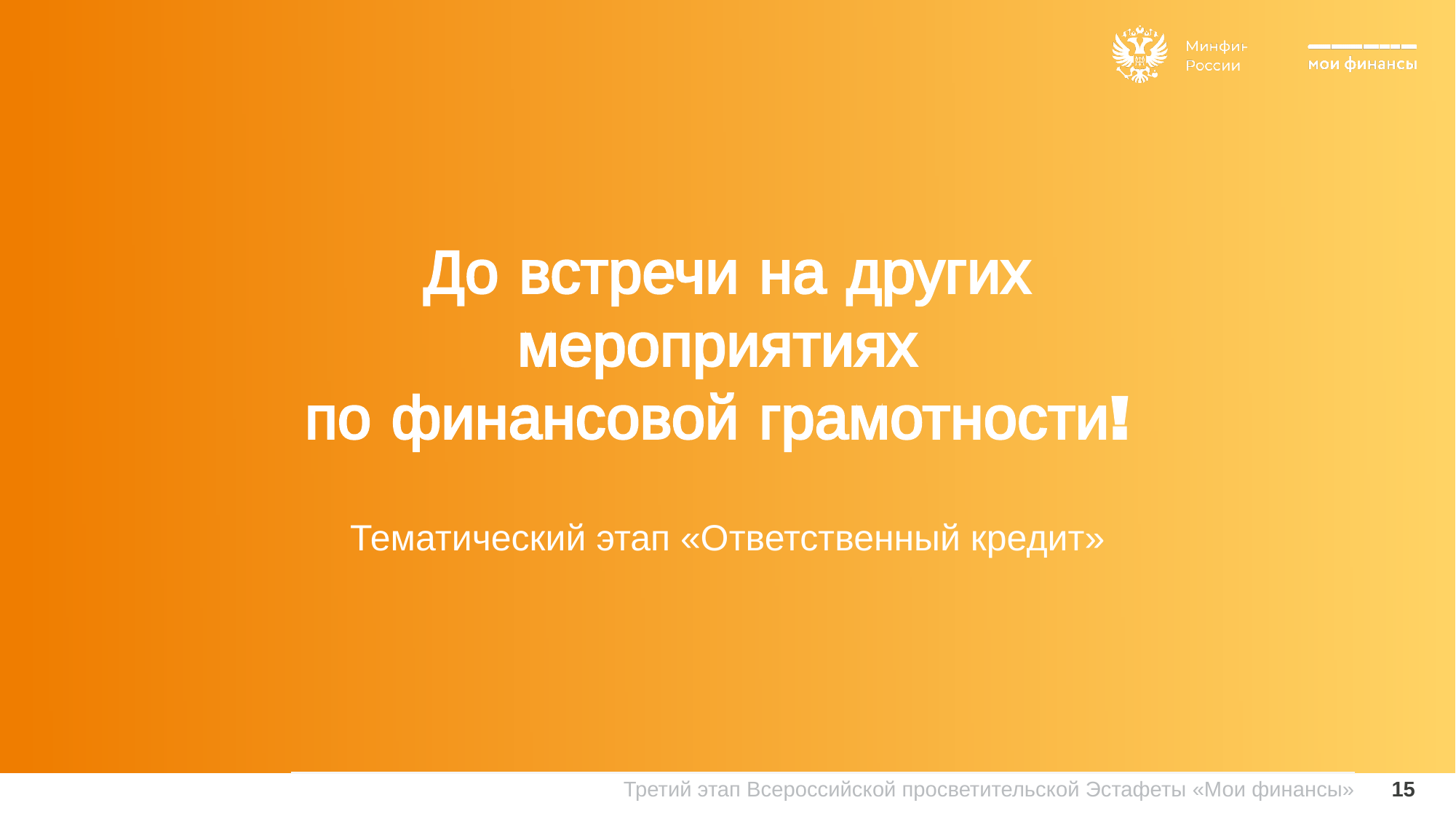

До встречи на других мероприятиях
по финансовой грамотности!
Тематический этап «Ответственный кредит»
15